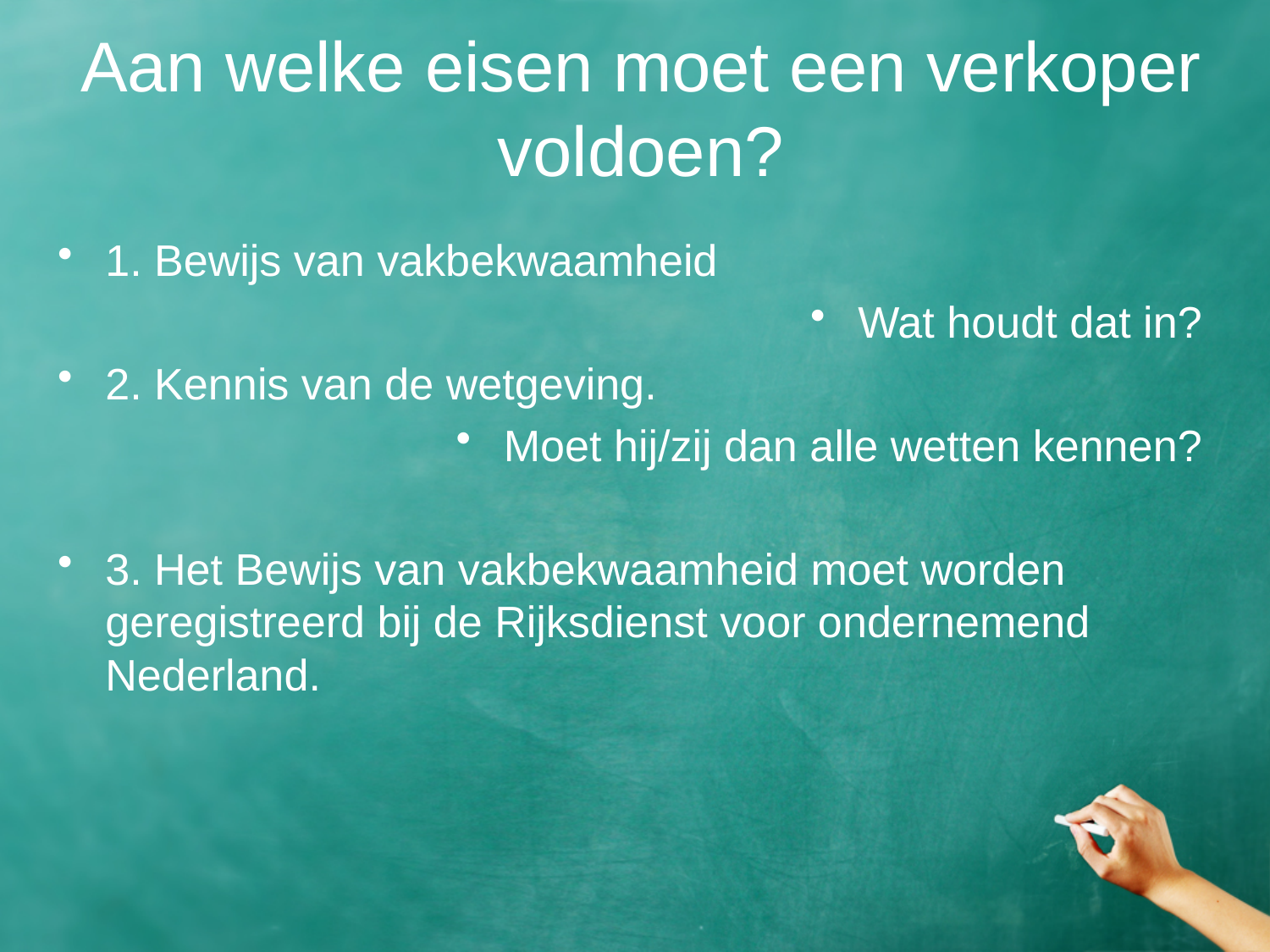

# Aan welke eisen moet een verkoper voldoen?
1. Bewijs van vakbekwaamheid
Wat houdt dat in?
2. Kennis van de wetgeving.
Moet hij/zij dan alle wetten kennen?

3. Het Bewijs van vakbekwaamheid moet worden geregistreerd bij de Rijksdienst voor ondernemend Nederland.